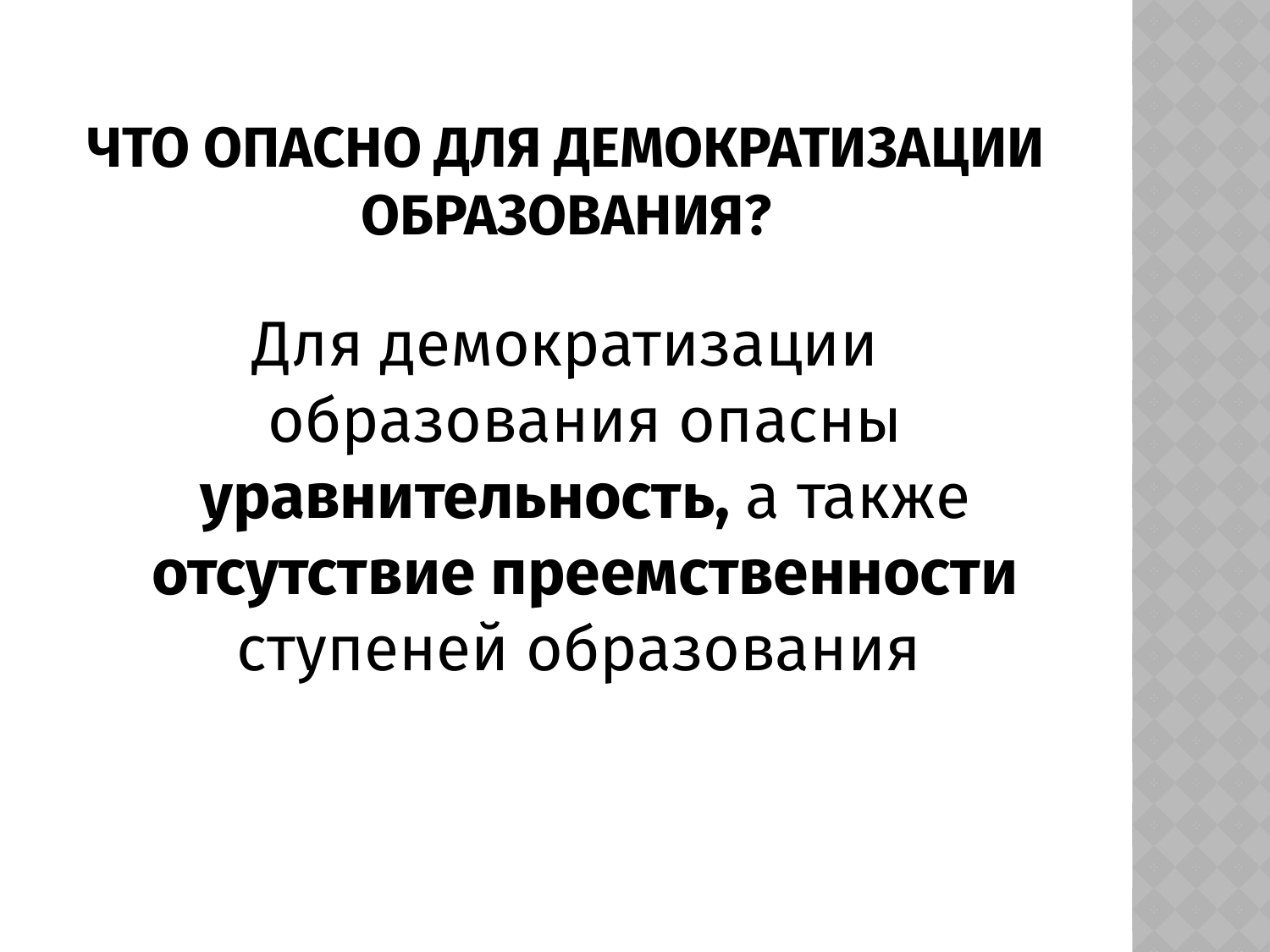

# Что опасно для демократизации образования?
Для демократизации образования опасны уравнительность, а также отсутствие преемственности ступеней образования
13